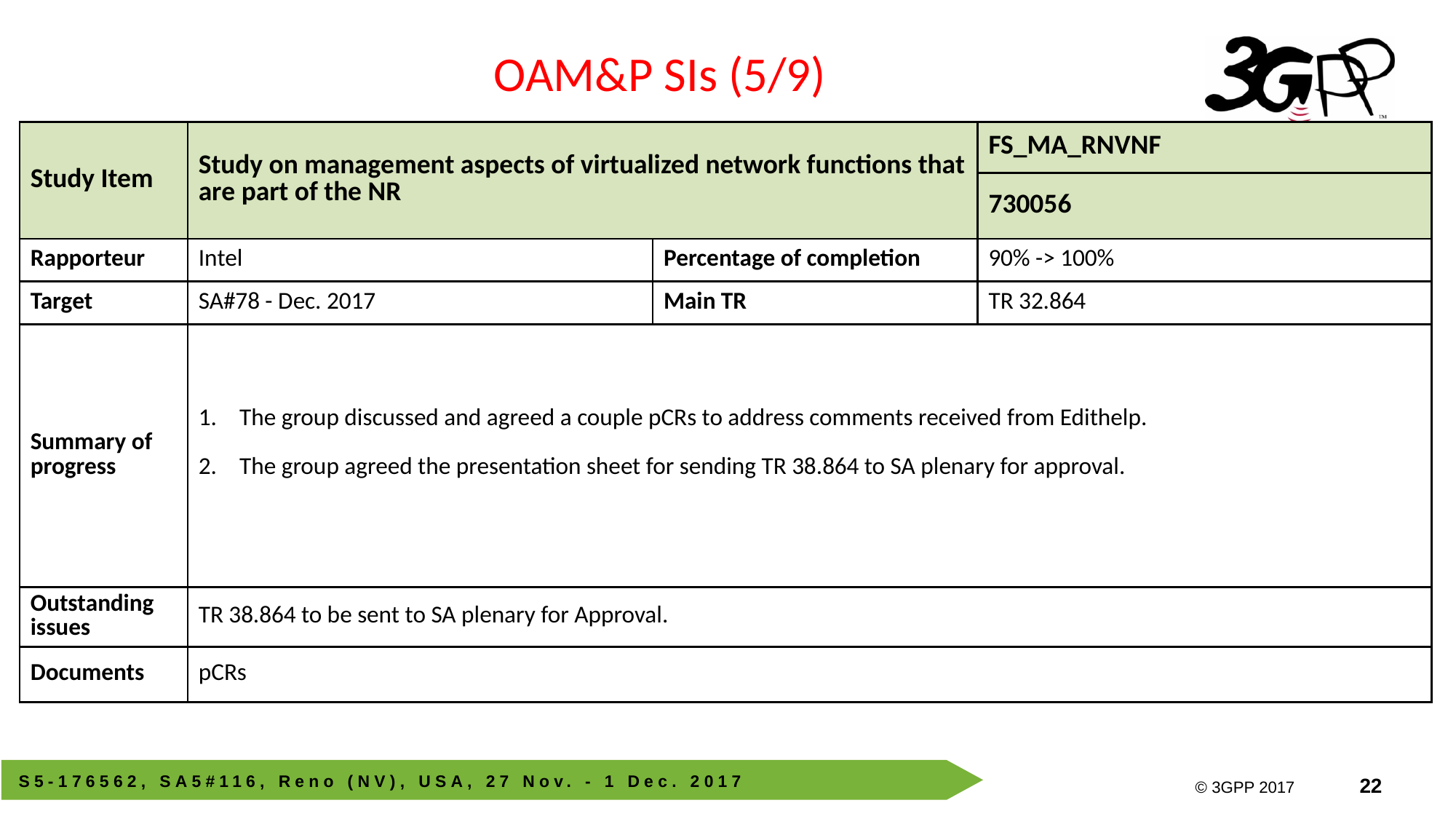

OAM&P SIs (5/9)
| Study Item | Study on management aspects of virtualized network functions that are part of the NR |  | FS\_MA\_RNVNF |
| --- | --- | --- | --- |
|  |  |  | 730056 |
| Rapporteur | Intel | Percentage of completion | 90% -> 100% |
| Target | SA#78 - Dec. 2017 | Main TR | TR 32.864 |
| Summary of progress | The group discussed and agreed a couple pCRs to address comments received from Edithelp. The group agreed the presentation sheet for sending TR 38.864 to SA plenary for approval. |  |  |
| Outstanding issues | TR 38.864 to be sent to SA plenary for Approval. |  |  |
| Documents | pCRs |  |  |